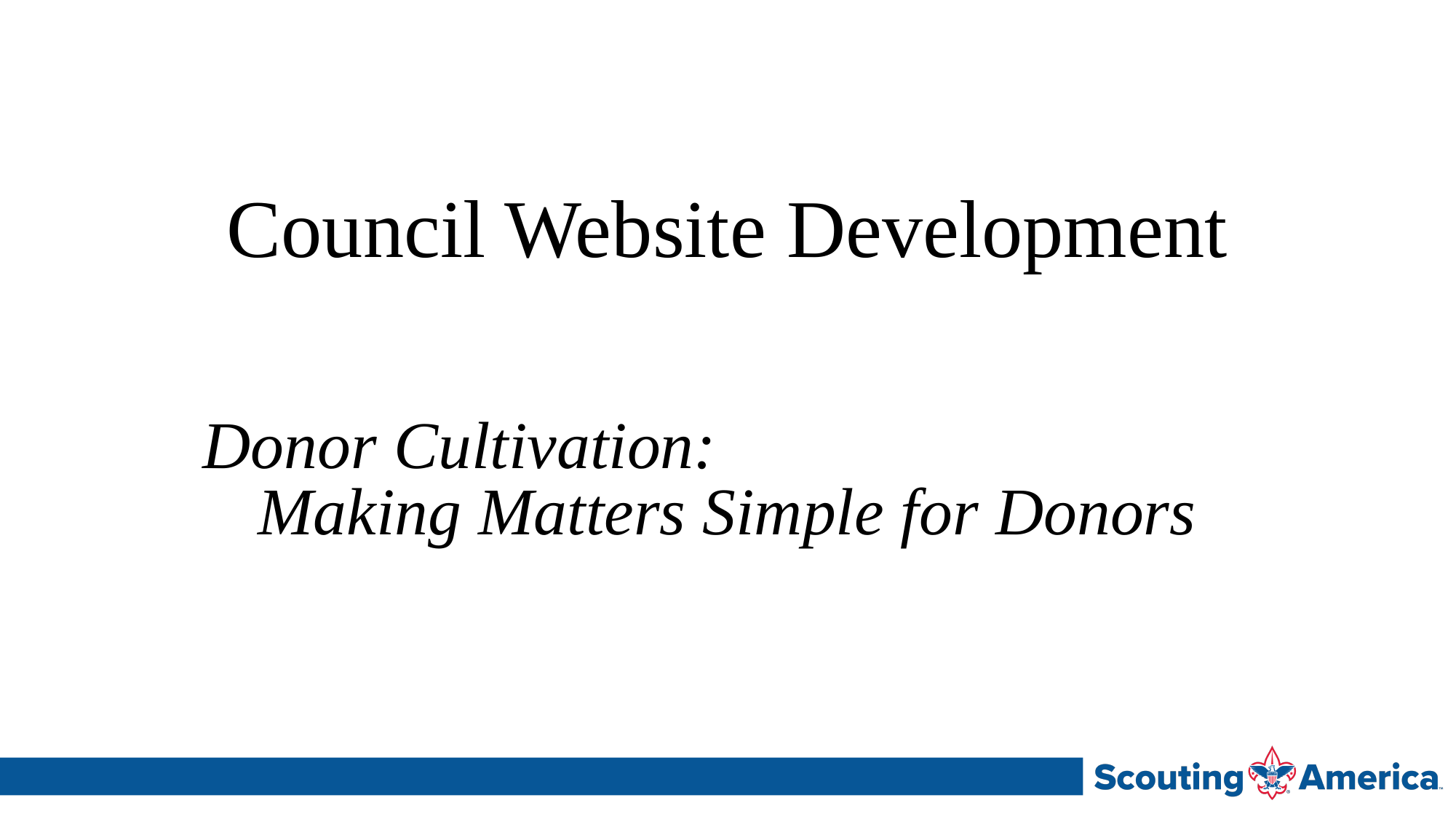

# Council Website Development
Donor Cultivation:                                 Making Matters Simple for Donors